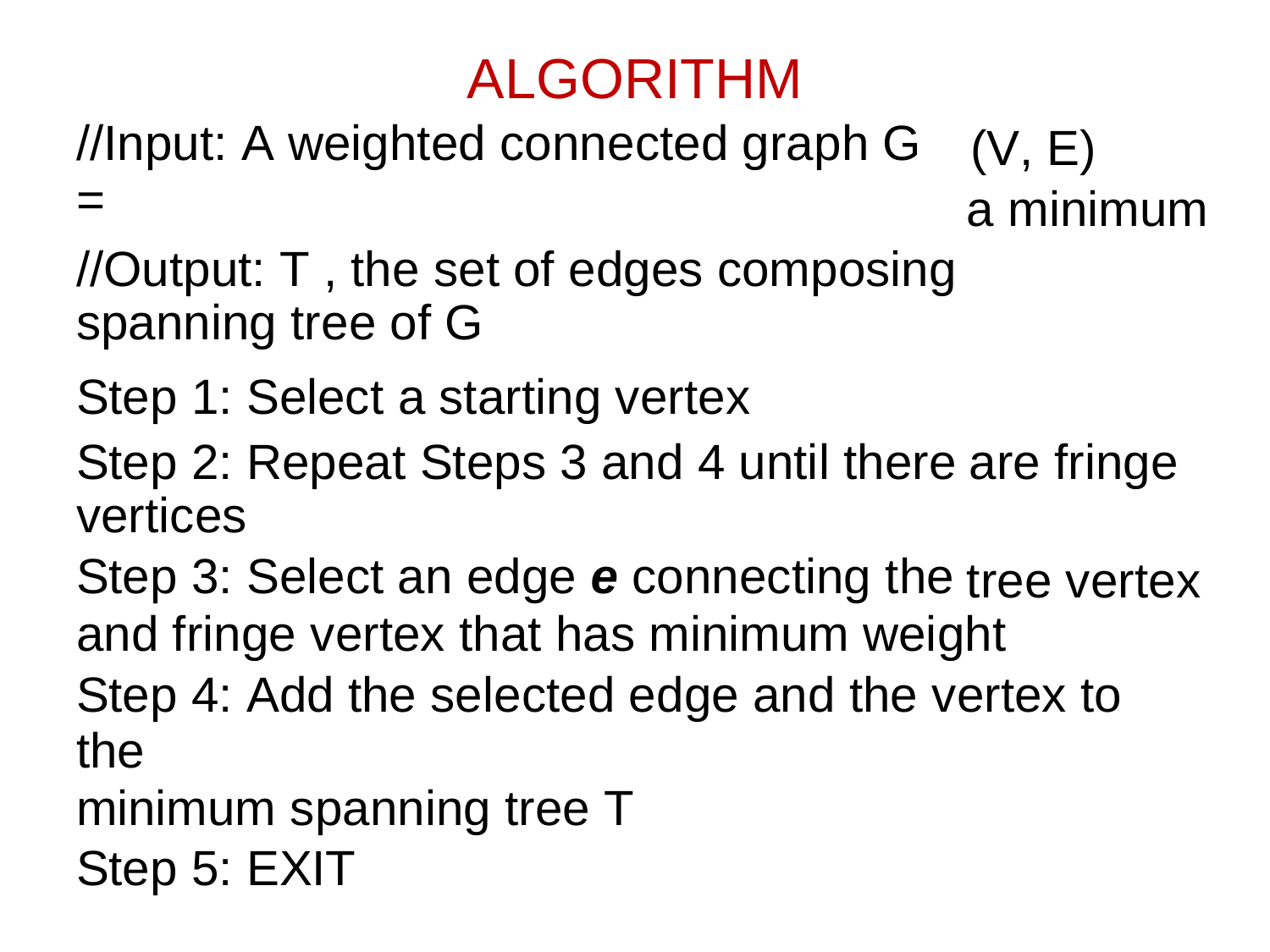

ALGORITHM
//Input: A weighted connected graph G =
//Output: T , the set of edges composing spanning tree of G
(V, E)
a minimum
Step 1: Select a starting vertex
Step 2: Repeat Steps 3 and 4 until there vertices
Step 3: Select an edge e connecting the
are fringe
tree vertex
and fringe vertex that has minimum weight
Step 4: Add the selected edge and the vertex to the
minimum spanning tree T
Step 5: EXIT